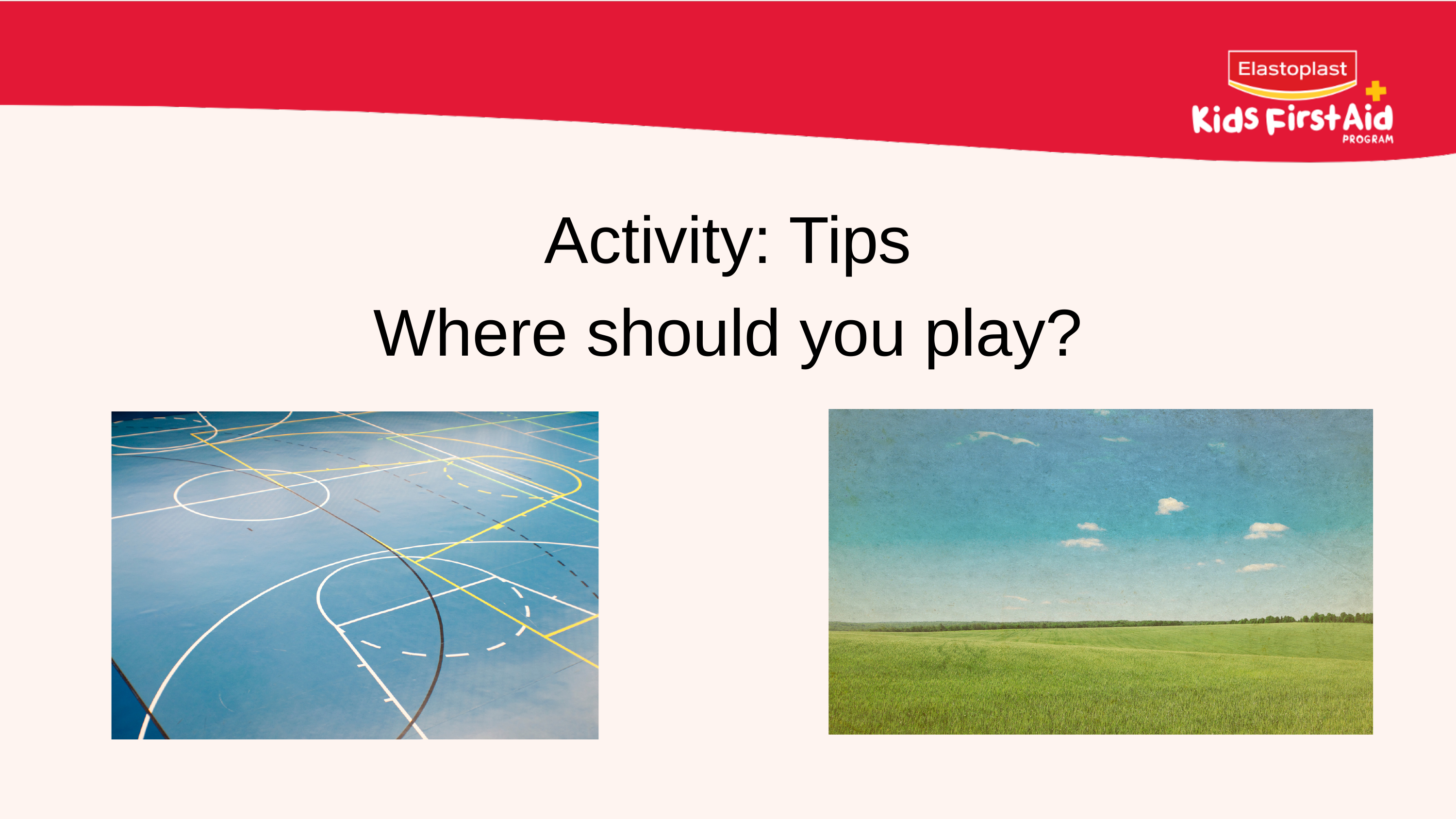

Activity: Tips
Where should you play?

45